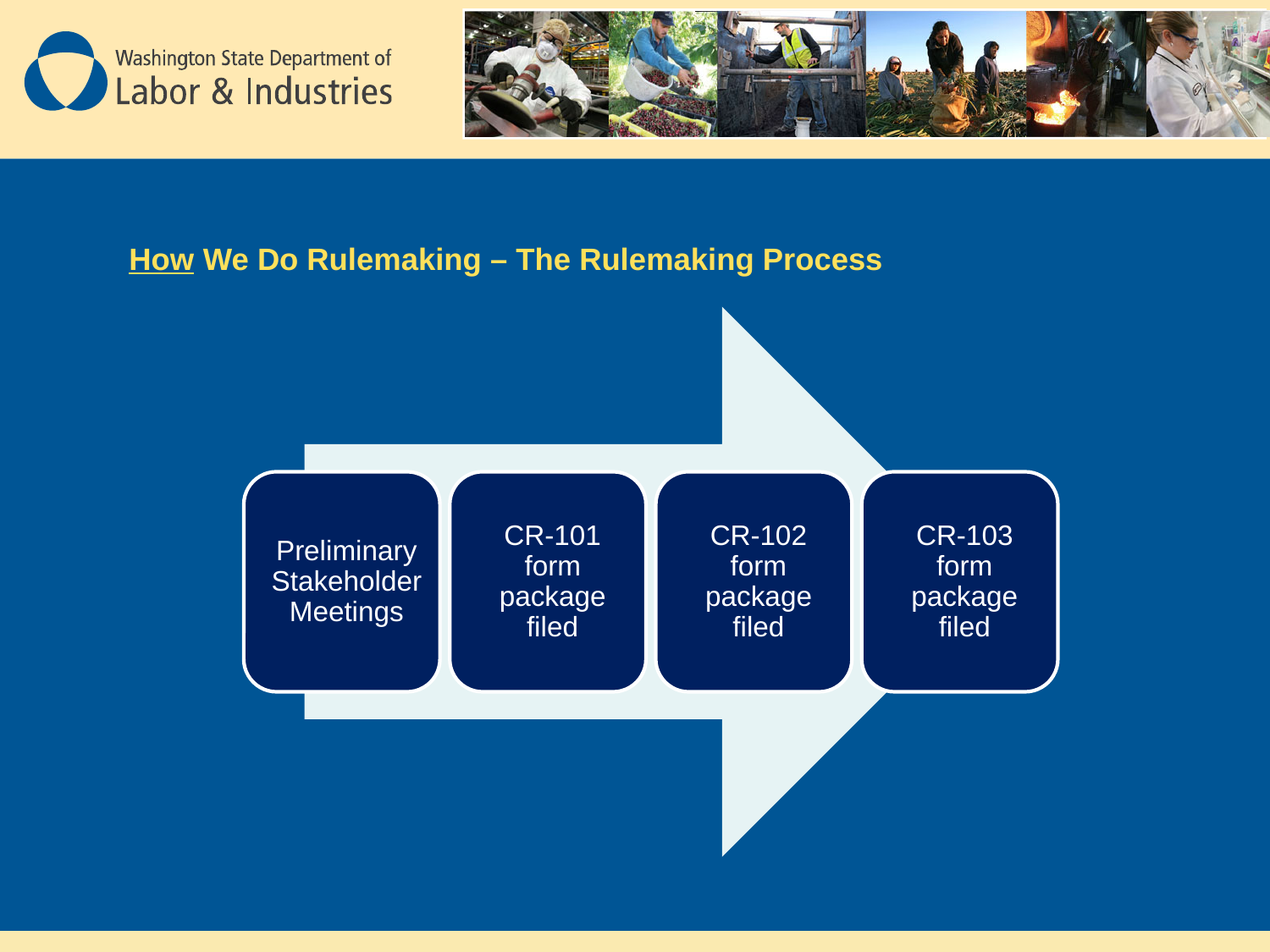

# How We Do Rulemaking – The Rulemaking Process

Preliminary Stakeholder Meetings
CR-101 form package filed
CR-102 form package filed
CR-103 form package filed